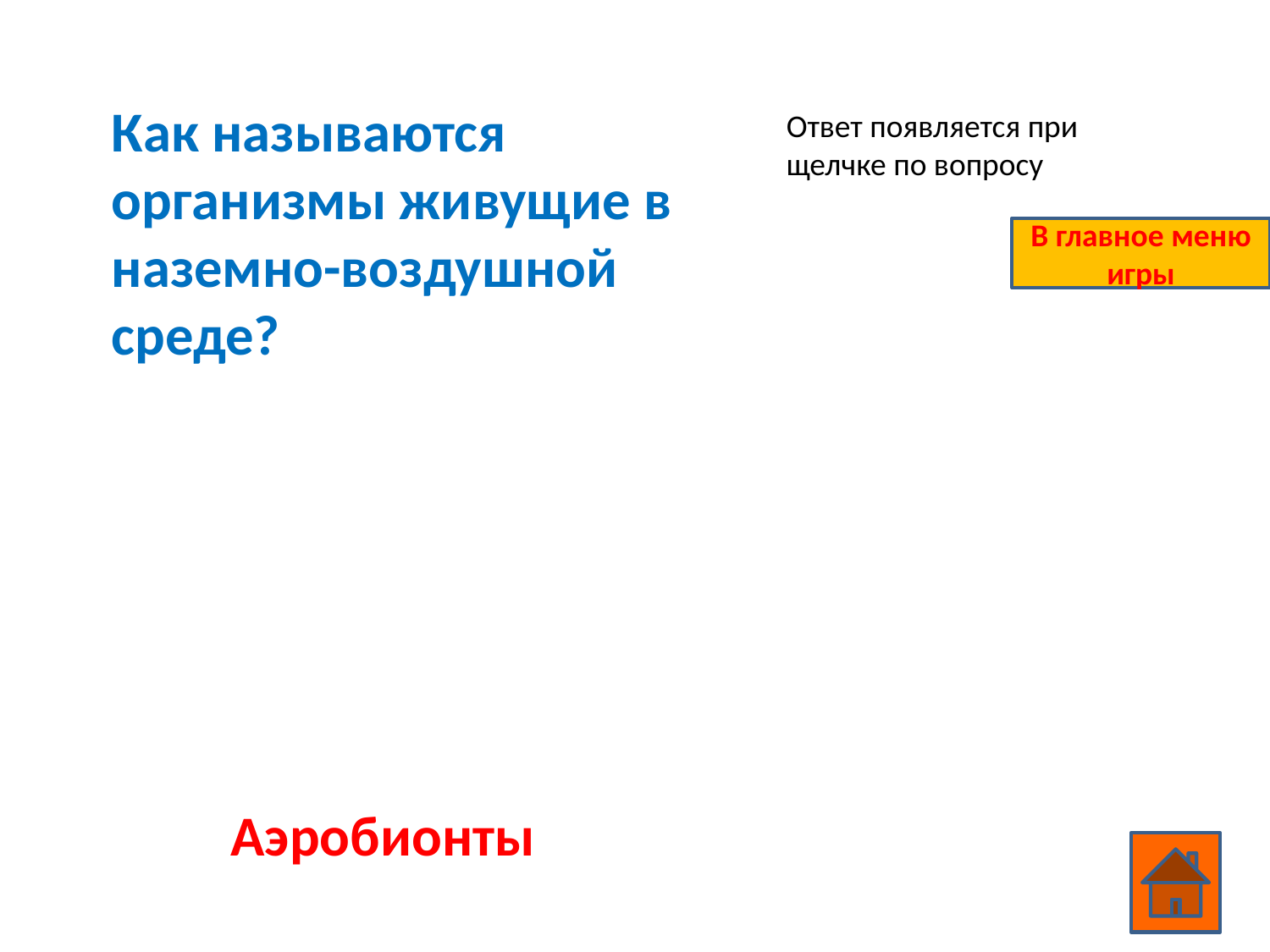

Как называются организмы живущие в наземно-воздушной среде?
Ответ появляется при щелчке по вопросу
В главное меню игры
Аэробионты